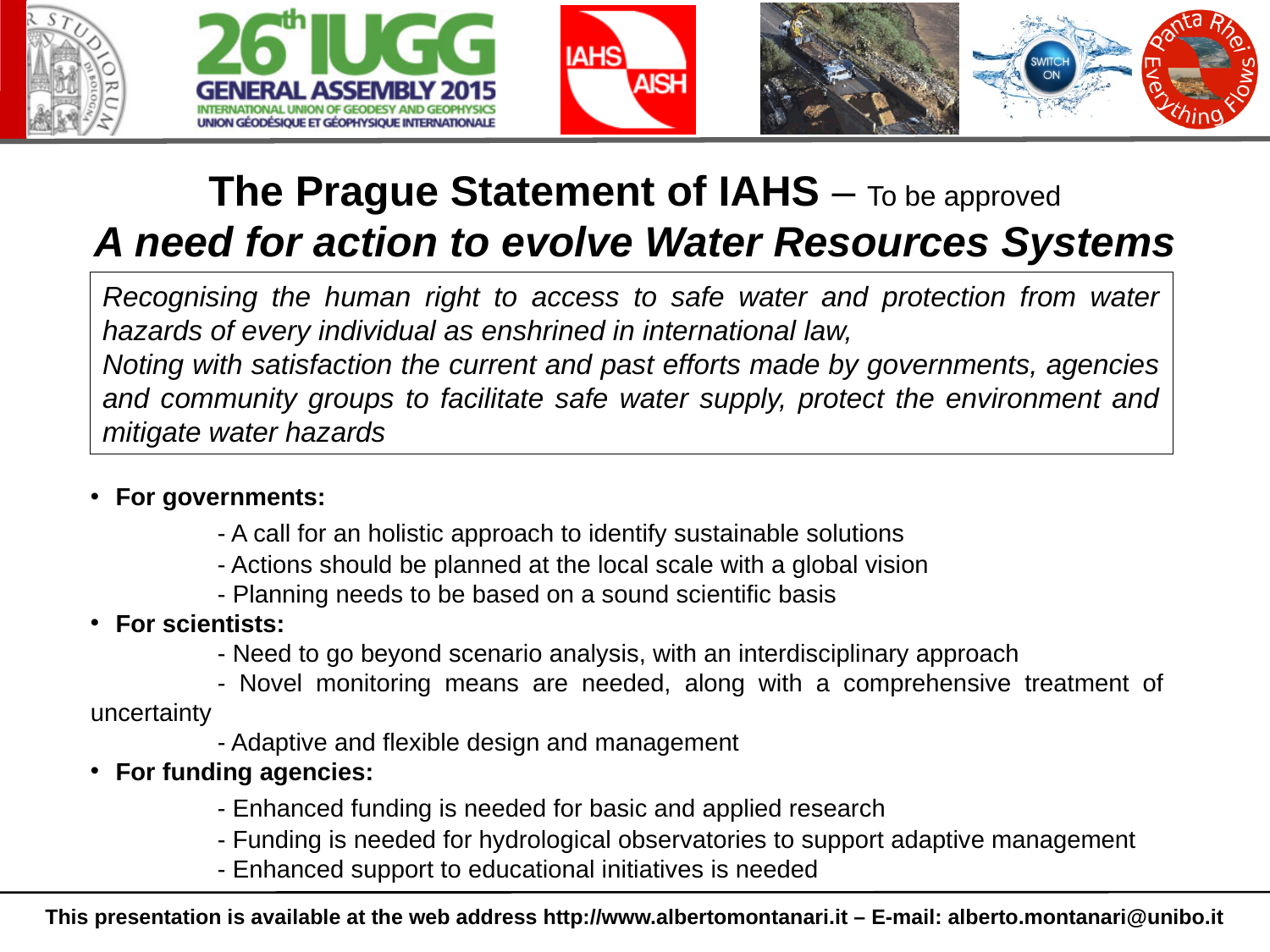

The Prague Statement of IAHS – To be approved
A need for action to evolve Water Resources Systems
Recognising the human right to access to safe water and protection from water hazards of every individual as enshrined in international law,
Noting with satisfaction the current and past efforts made by governments, agencies and community groups to facilitate safe water supply, protect the environment and mitigate water hazards
For governments:
	- A call for an holistic approach to identify sustainable solutions
	- Actions should be planned at the local scale with a global vision
	- Planning needs to be based on a sound scientific basis
For scientists:
	- Need to go beyond scenario analysis, with an interdisciplinary approach
	- Novel monitoring means are needed, along with a comprehensive treatment of uncertainty
	- Adaptive and flexible design and management
For funding agencies:
	- Enhanced funding is needed for basic and applied research
	- Funding is needed for hydrological observatories to support adaptive management
	- Enhanced support to educational initiatives is needed